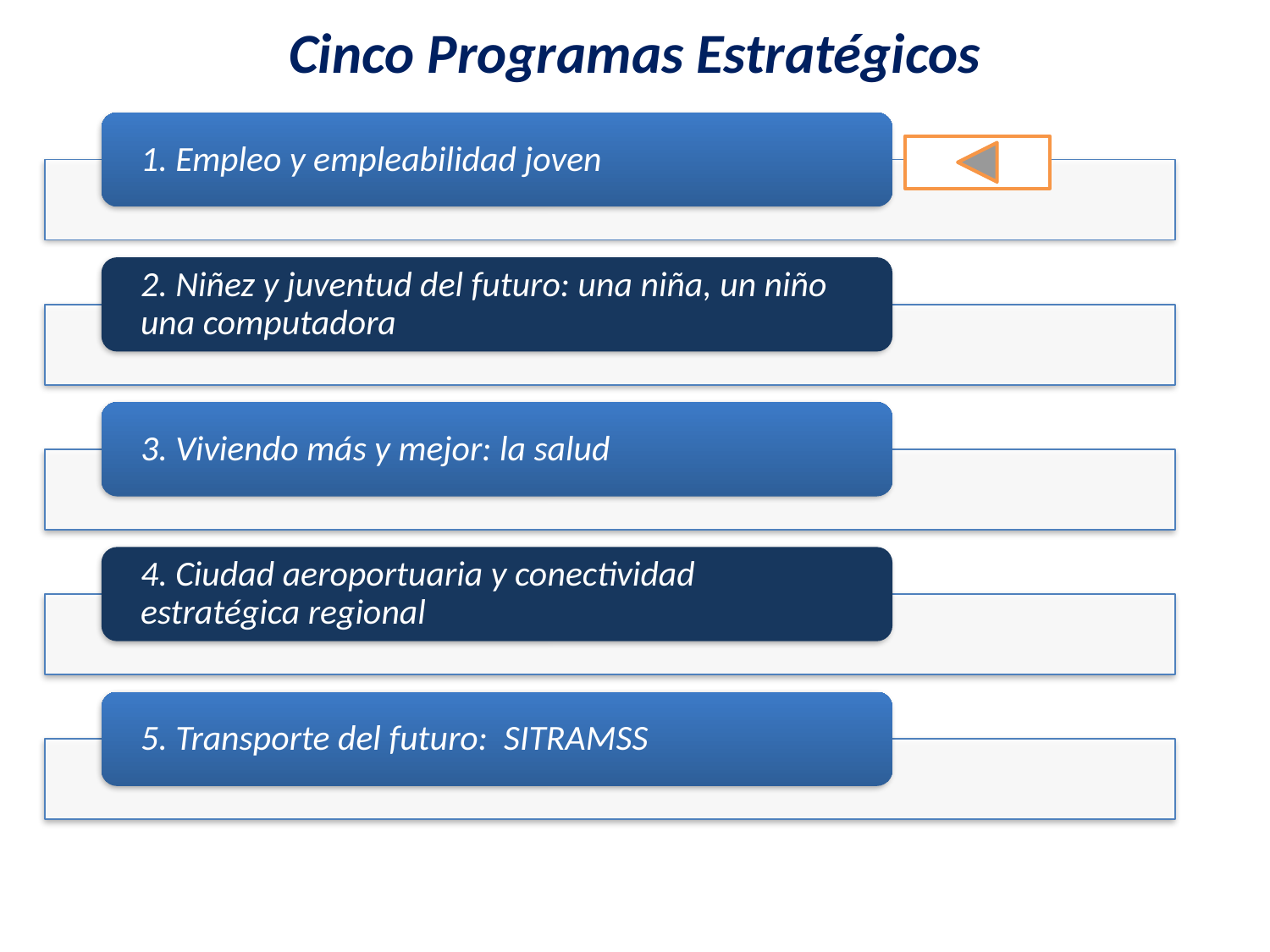

# Cinco Programas Estratégicos
1. Empleo y empleabilidad joven
2. Niñez y juventud del futuro: una niña, un niño una computadora
3. Viviendo más y mejor: la salud
4. Ciudad aeroportuaria y conectividad estratégica regional
5. Transporte del futuro:  SITRAMSS